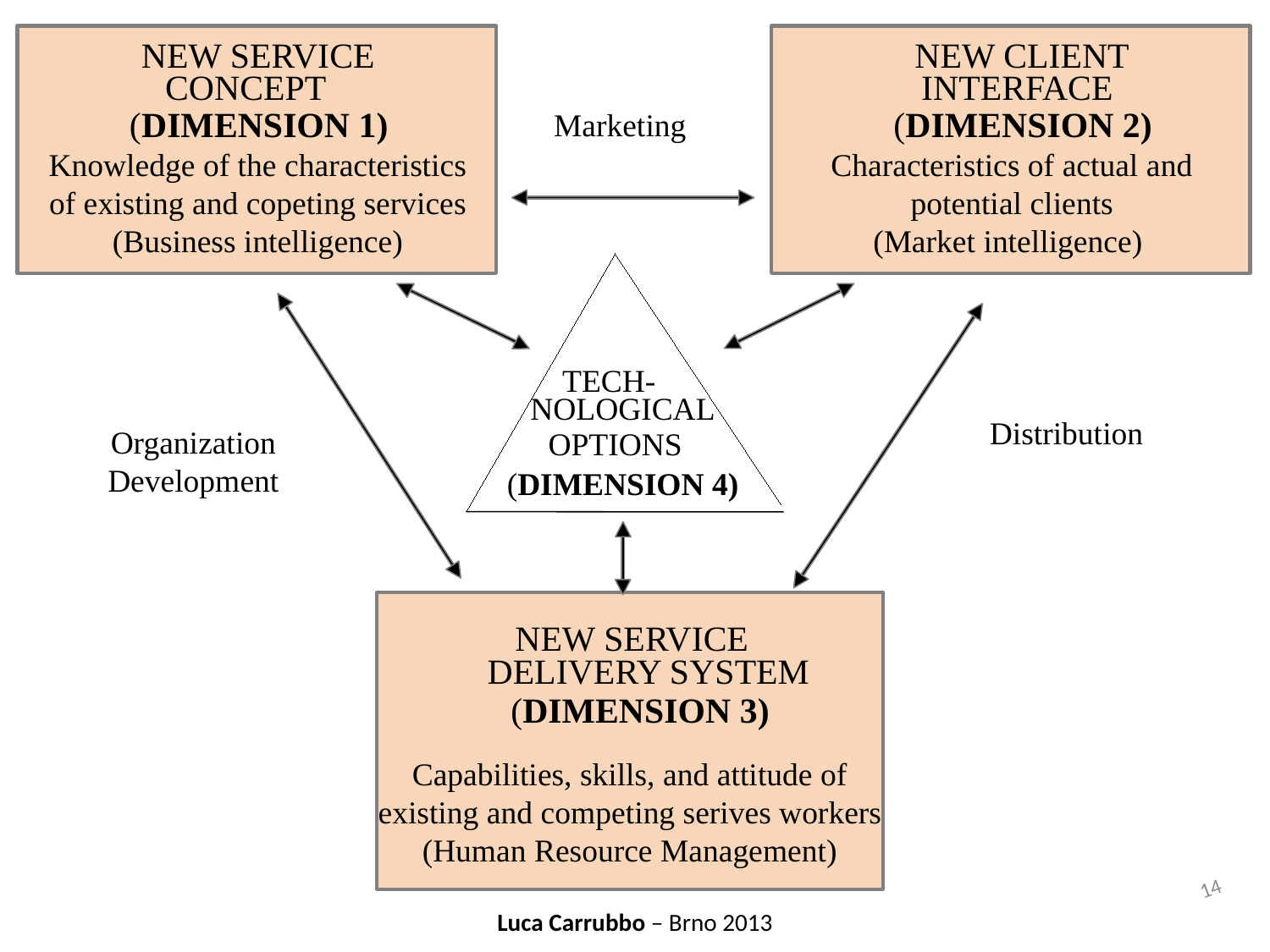

NEW SERVICE
NEW CLIENT
CONCEPT
INTERFACE
(DIMENSION 1)
(DIMENSION 2)
Marketing
Knowledge of the characteristics of existing and copeting services (Business intelligence)
Characteristics of actual and potential clients
(Market intelligence)

TECH-
NOLOGICAL
Distribution
Organization Development
OPTIONS
(DIMENSION 4)

NEW SERVICE

DELIVERY SYSTEM
(DIMENSION 3)
Capabilities, skills, and attitude of existing and competing serives workers
(Human Resource Management)
14